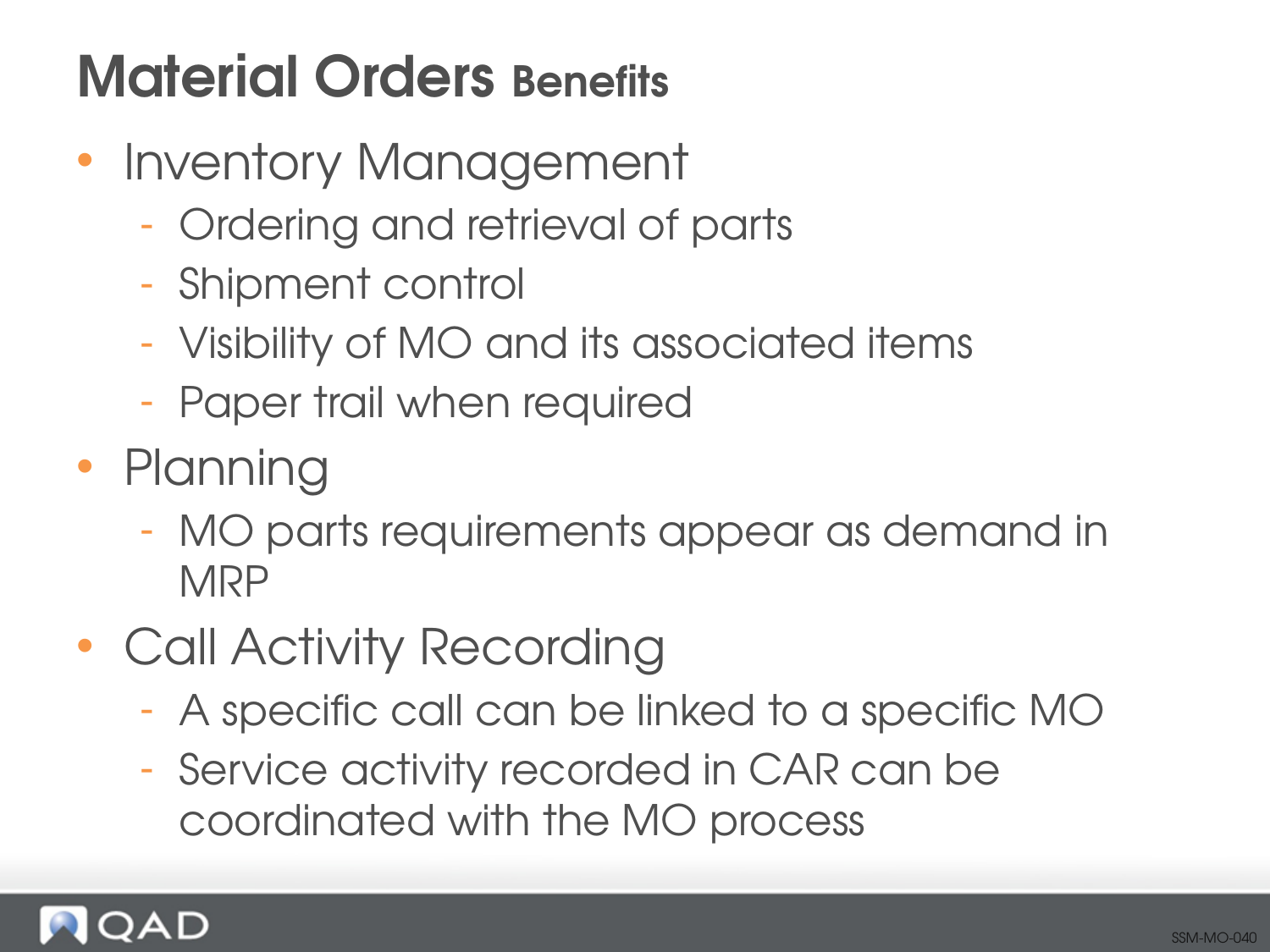

# Material Orders Benefits
Inventory Management
Ordering and retrieval of parts
Shipment control
Visibility of MO and its associated items
Paper trail when required
Planning
MO parts requirements appear as demand in MRP
Call Activity Recording
A specific call can be linked to a specific MO
Service activity recorded in CAR can be coordinated with the MO process

SSM-MO-040